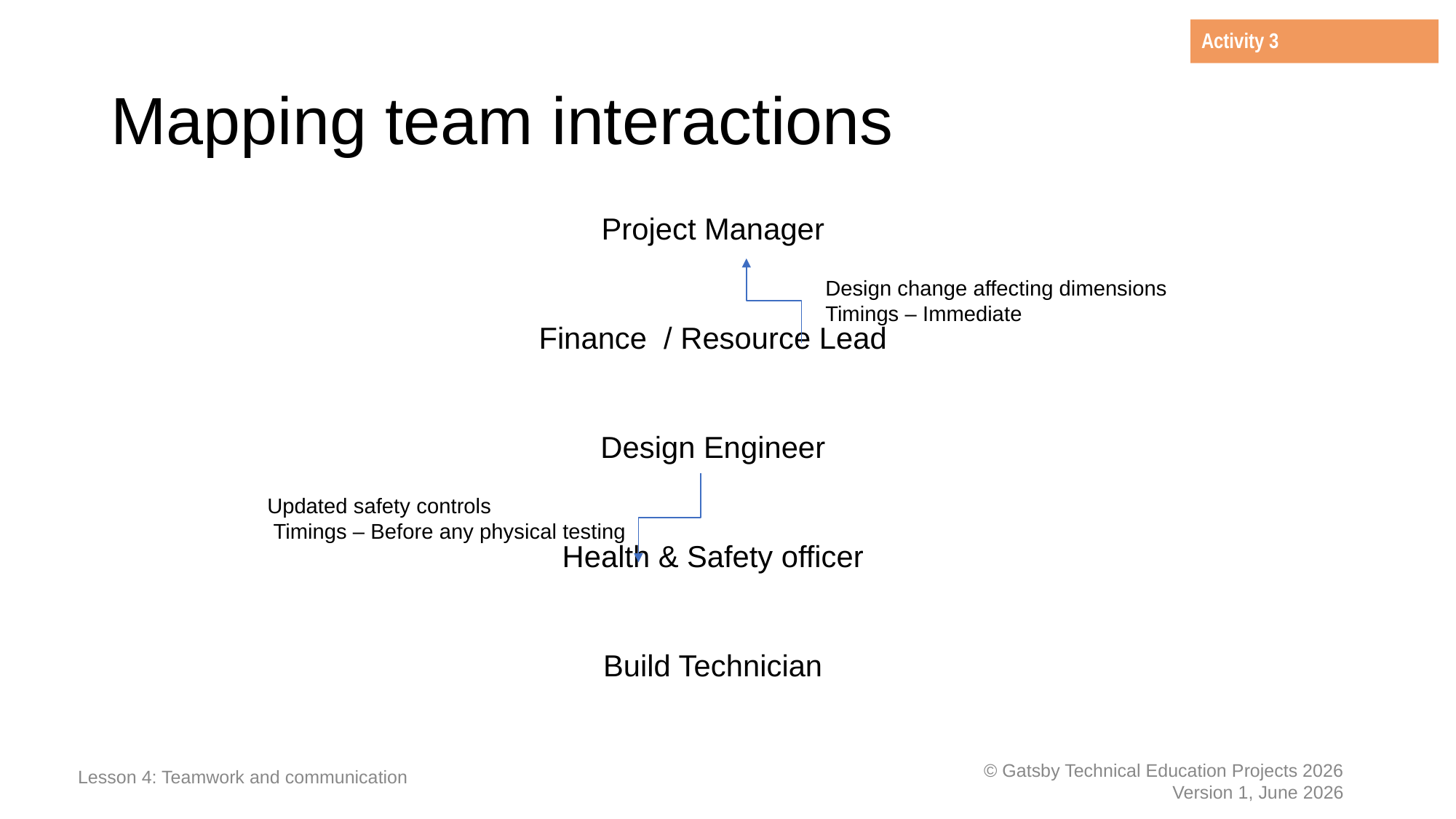

Activity 3
Mapping team interactions

Project Manager

Finance  / Resource Lead

Design Engineer

Health & Safety officer

Build Technician

Design change affecting dimensions
Timings – Immediate
Updated safety controls
 Timings – Before any physical testing
Lesson 4: Teamwork and communication